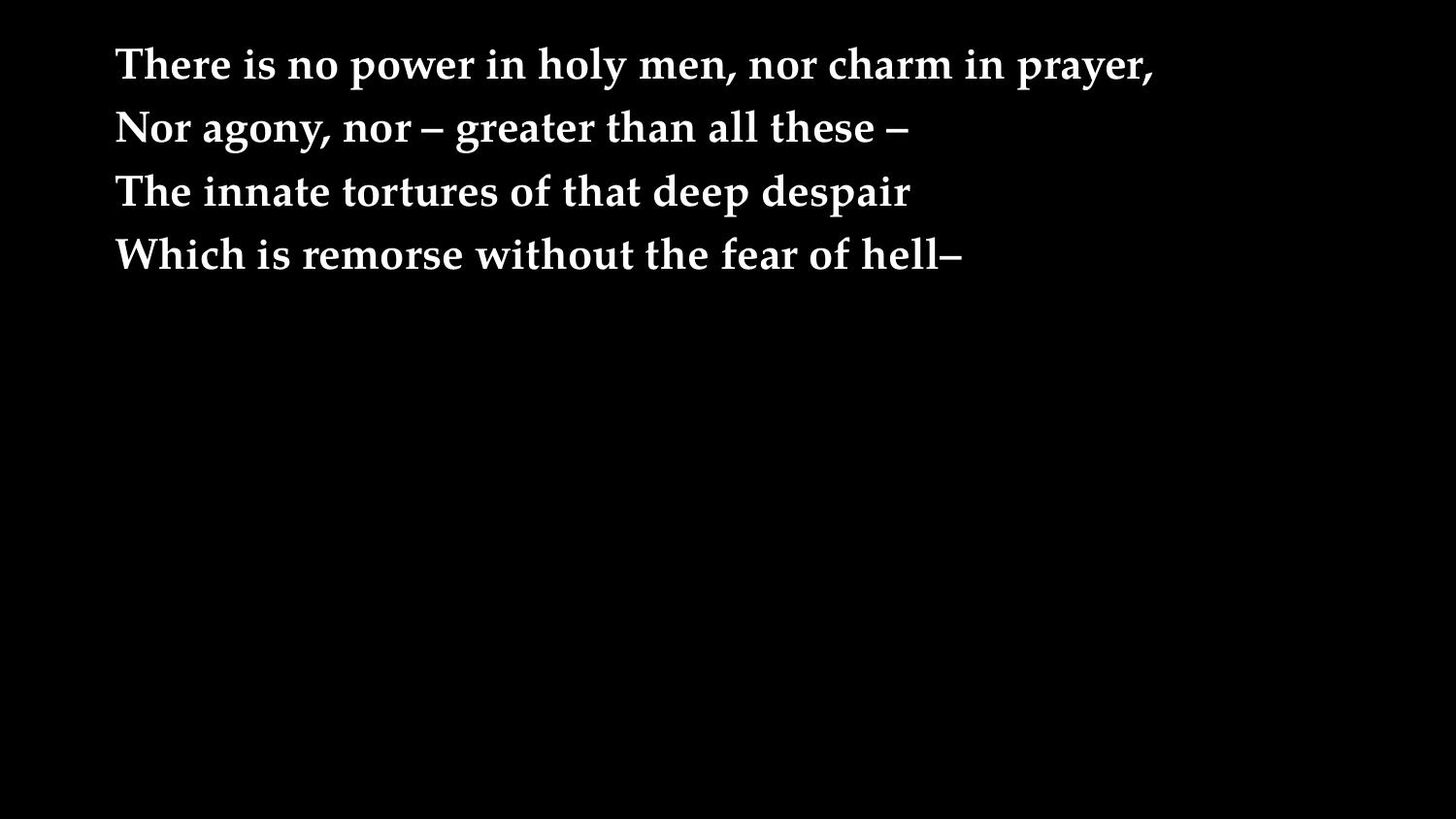

# There is no power in holy men, nor charm in prayer, Nor agony, nor – greater than all these – The innate tortures of that deep despair Which is remorse without the fear of hell–